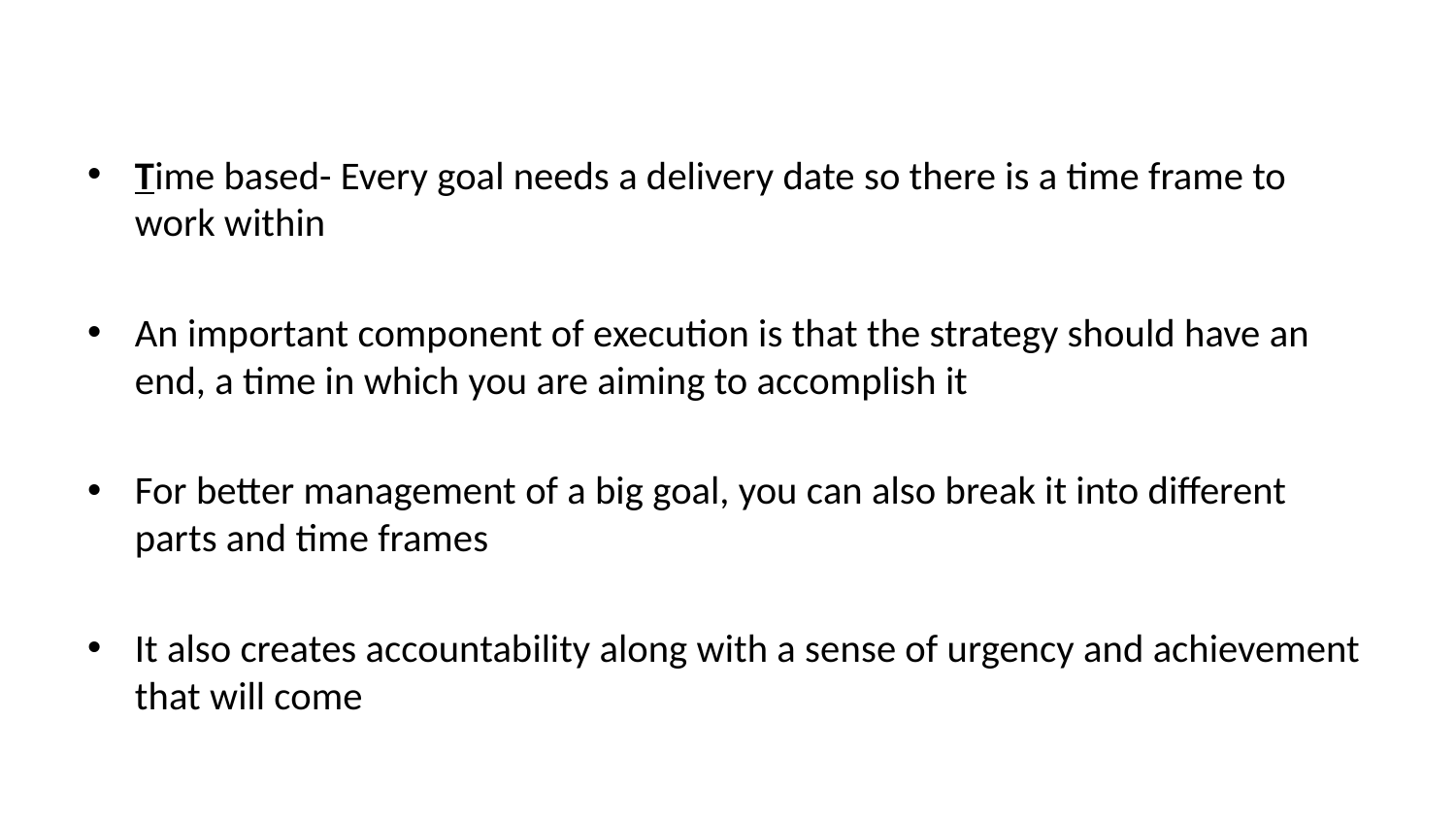

Time based- Every goal needs a delivery date so there is a time frame to work within

An important component of execution is that the strategy should have an end, a time in which you are aiming to accomplish it

For better management of a big goal, you can also break it into different parts and time frames

It also creates accountability along with a sense of urgency and achievement that will come